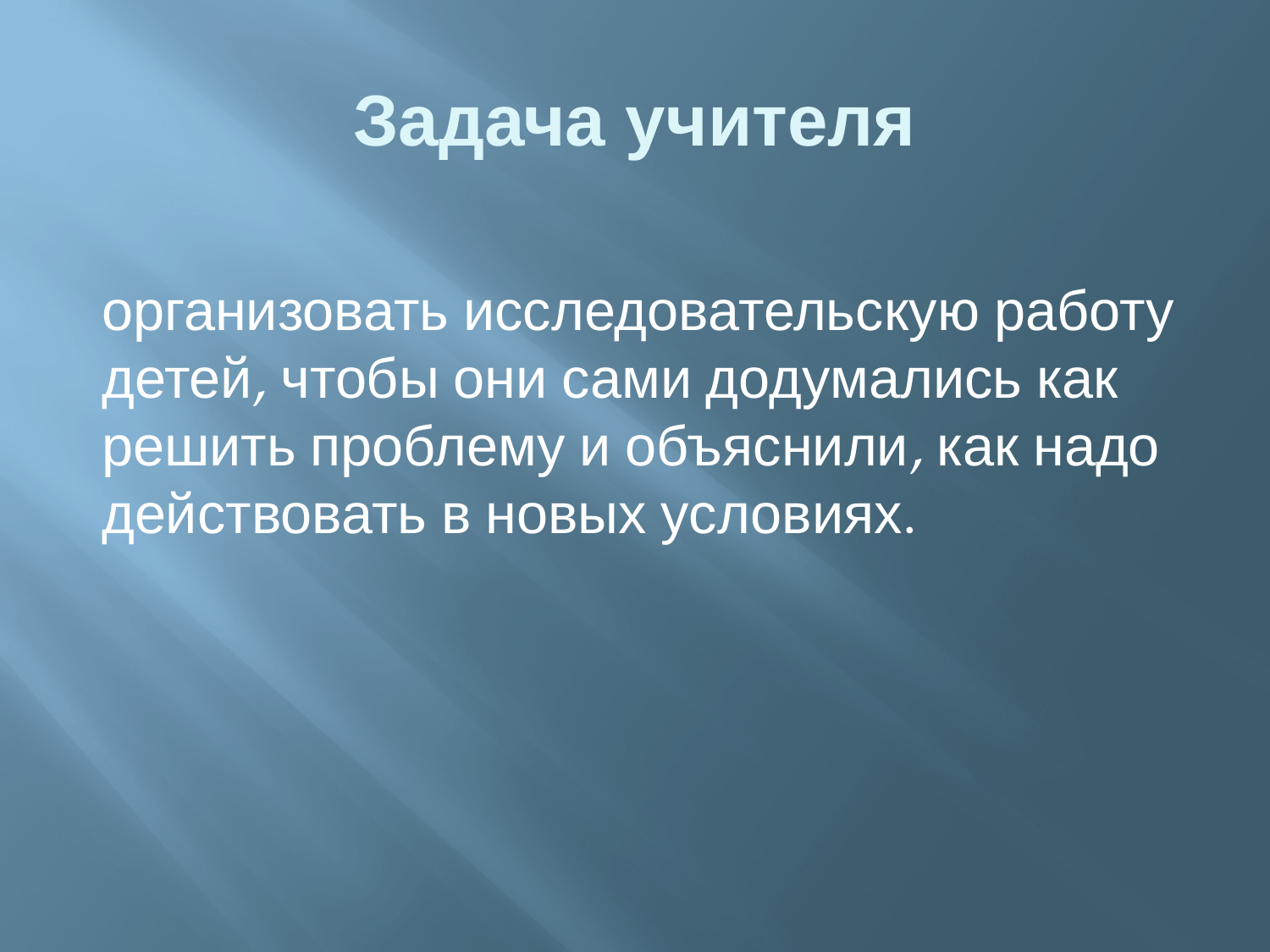

# Задача учителя
организовать исследовательскую работу
детей, чтобы они сами додумались как
решить проблему и объяснили, как надо
действовать в новых условиях.